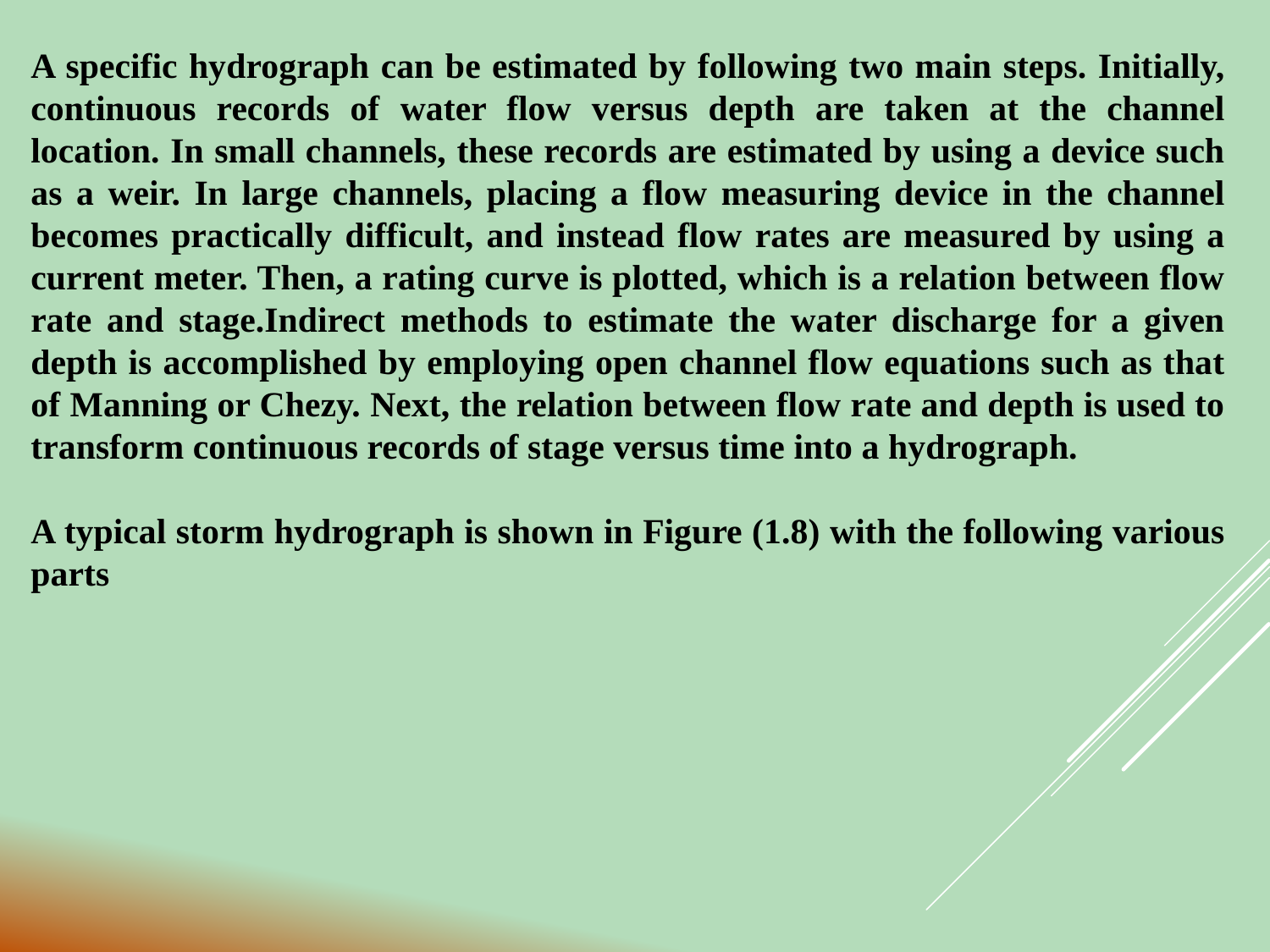

A specific hydrograph can be estimated by following two main steps. Initially, continuous records of water flow versus depth are taken at the channel location. In small channels, these records are estimated by using a device such as a weir. In large channels, placing a flow measuring device in the channel becomes practically difficult, and instead flow rates are measured by using a current meter. Then, a rating curve is plotted, which is a relation between flow rate and stage.Indirect methods to estimate the water discharge for a given depth is accomplished by employing open channel flow equations such as that of Manning or Chezy. Next, the relation between flow rate and depth is used to transform continuous records of stage versus time into a hydrograph.

A typical storm hydrograph is shown in Figure (1.8) with the following various parts